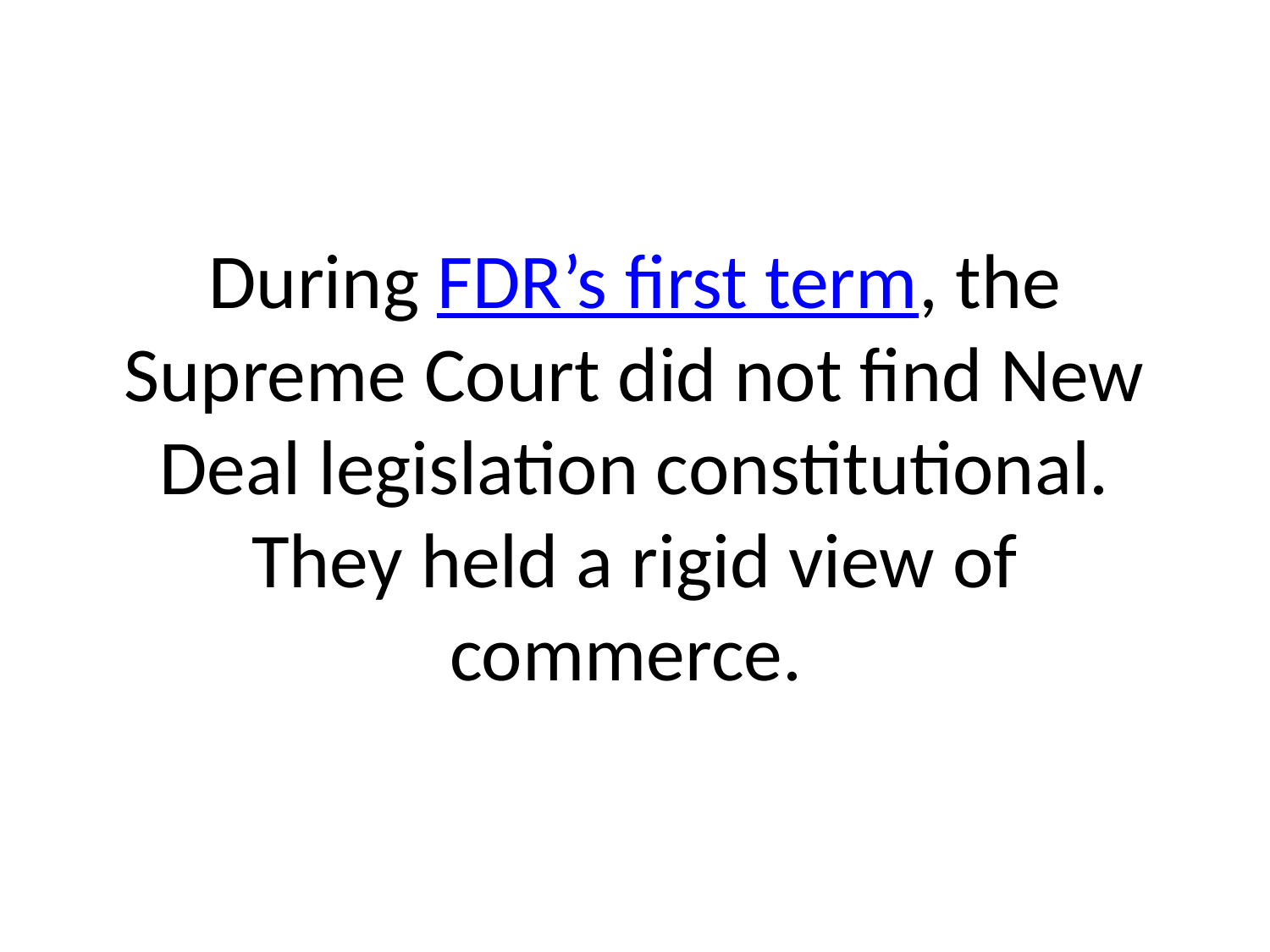

# During FDR’s first term, the Supreme Court did not find New Deal legislation constitutional. They held a rigid view of commerce.